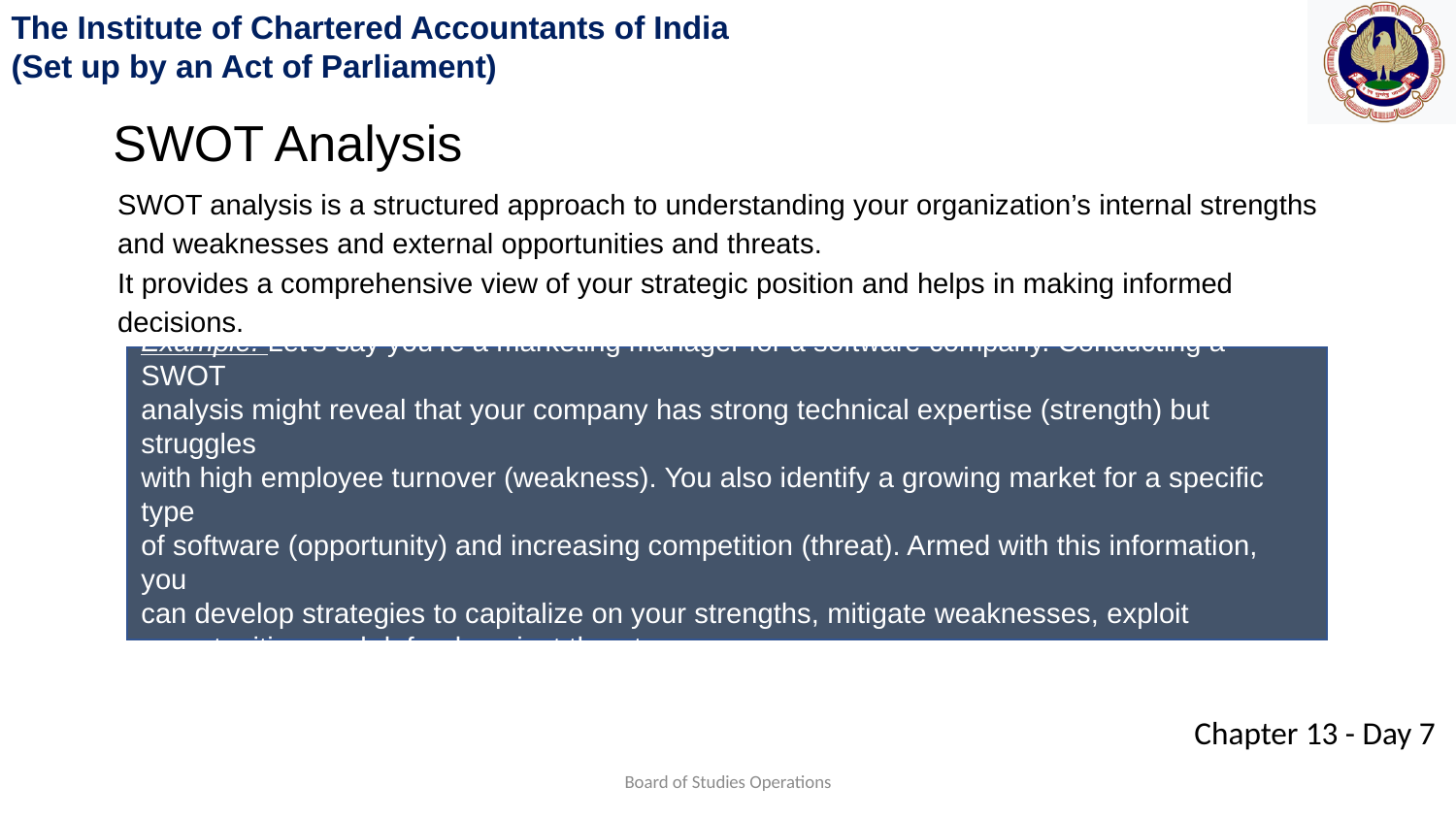

SWOT Analysis
SWOT analysis is a structured approach to understanding your organization’s internal strengths
and weaknesses and external opportunities and threats.
It provides a comprehensive view of your strategic position and helps in making informed decisions.
Example: Let’s say you’re a marketing manager for a software company. Conducting a SWOT
analysis might reveal that your company has strong technical expertise (strength) but struggles
with high employee turnover (weakness). You also identify a growing market for a specific type
of software (opportunity) and increasing competition (threat). Armed with this information, you
can develop strategies to capitalize on your strengths, mitigate weaknesses, exploit opportunities, and defend against threats.
Board of Studies Operations